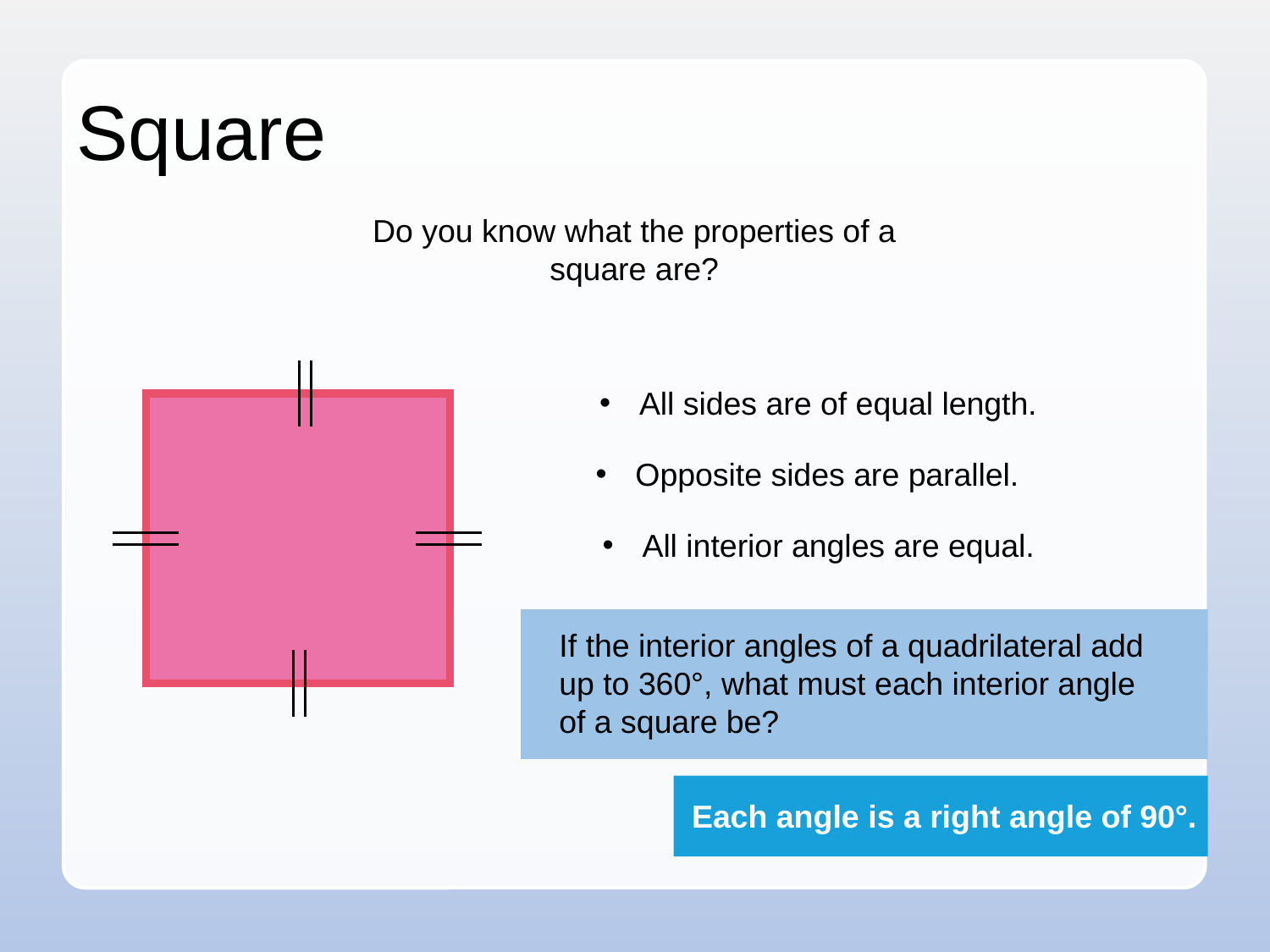

# Square
Do you know what the properties of a square are?
All sides are of equal length.

Opposite sides are parallel.
All interior angles are equal.

If the interior angles of a quadrilateral add up to 360°, what must each interior angle of a square be?

Each angle is a right angle of 90°.